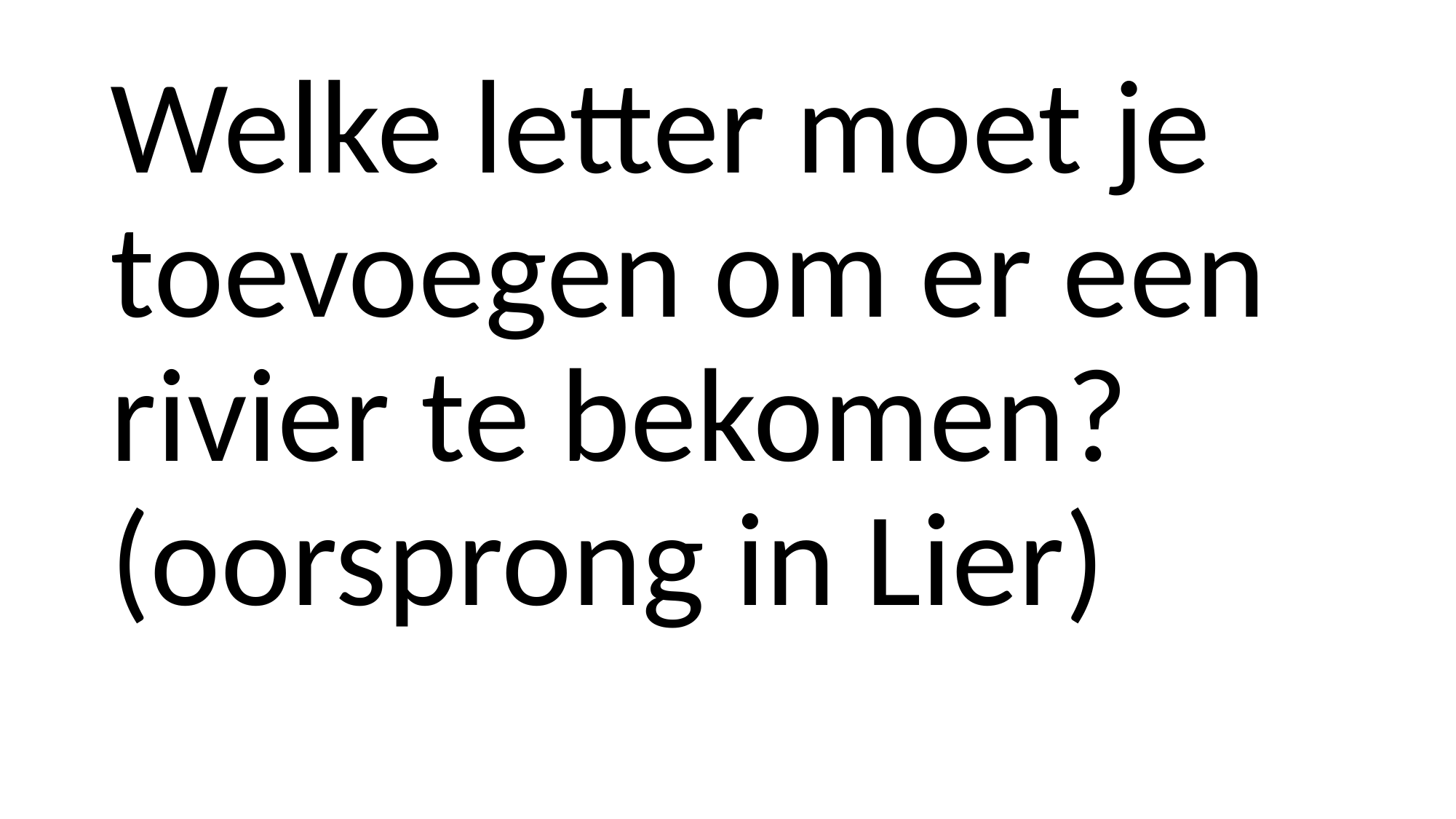

# Welke letter moet je toevoegen om er een rivier te bekomen? (oorsprong in Lier)